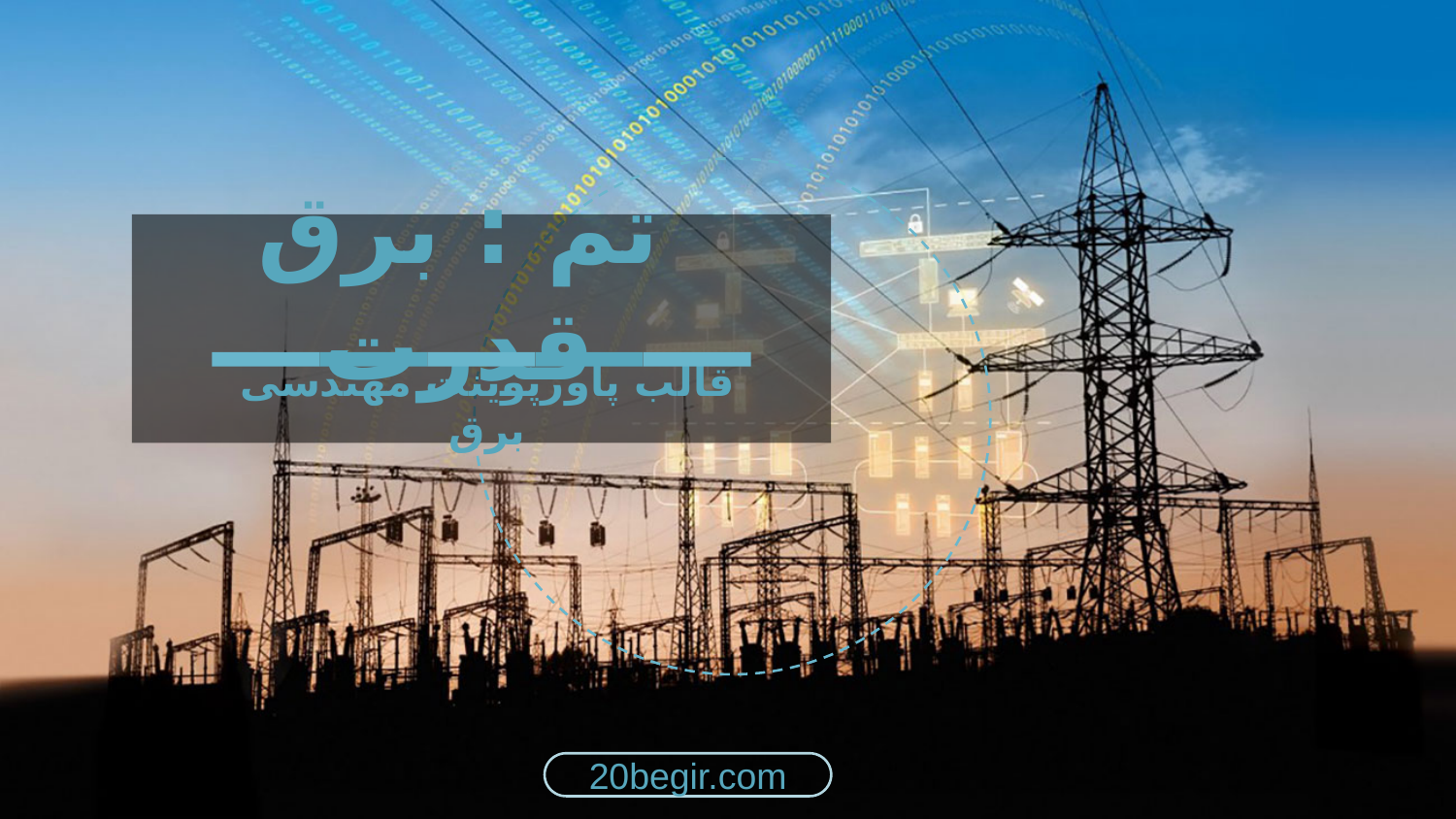

تم : برق قدرت

قالب پاورپوینت مهندسی برق
20begir.com